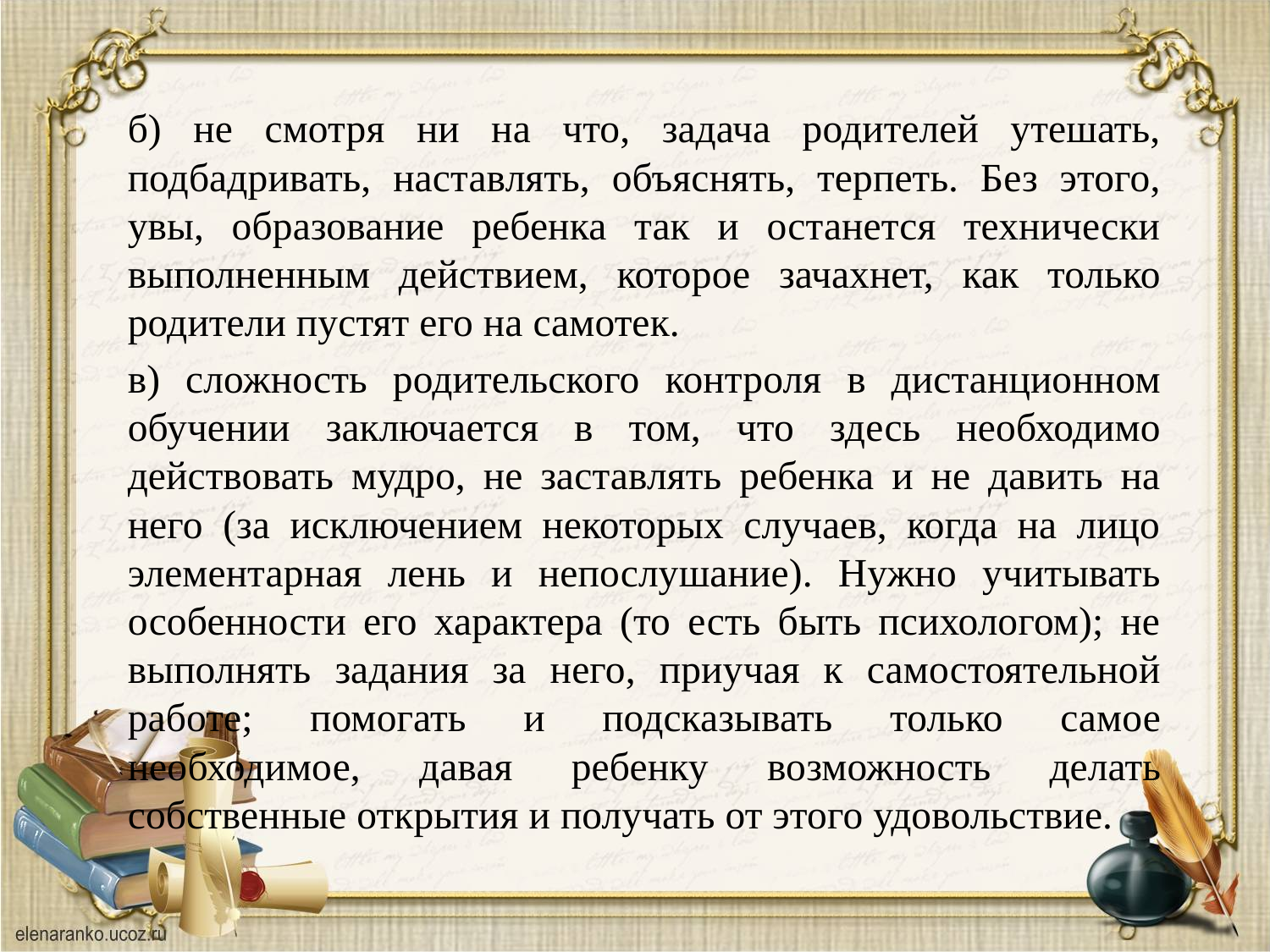

б) не смотря ни на что, задача родителей утешать, подбадривать, наставлять, объяснять, терпеть. Без этого, увы, образование ребенка так и останется технически выполненным действием, которое зачахнет, как только родители пустят его на самотек.
в) сложность родительского контроля в дистанционном обучении заключается в том, что здесь необходимо действовать мудро, не заставлять ребенка и не давить на него (за исключением некоторых случаев, когда на лицо элементарная лень и непослушание). Нужно учитывать особенности его характера (то есть быть психологом); не выполнять задания за него, приучая к самостоятельной работе; помогать и подсказывать только самое необходимое, давая ребенку возможность делать собственные открытия и получать от этого удовольствие.